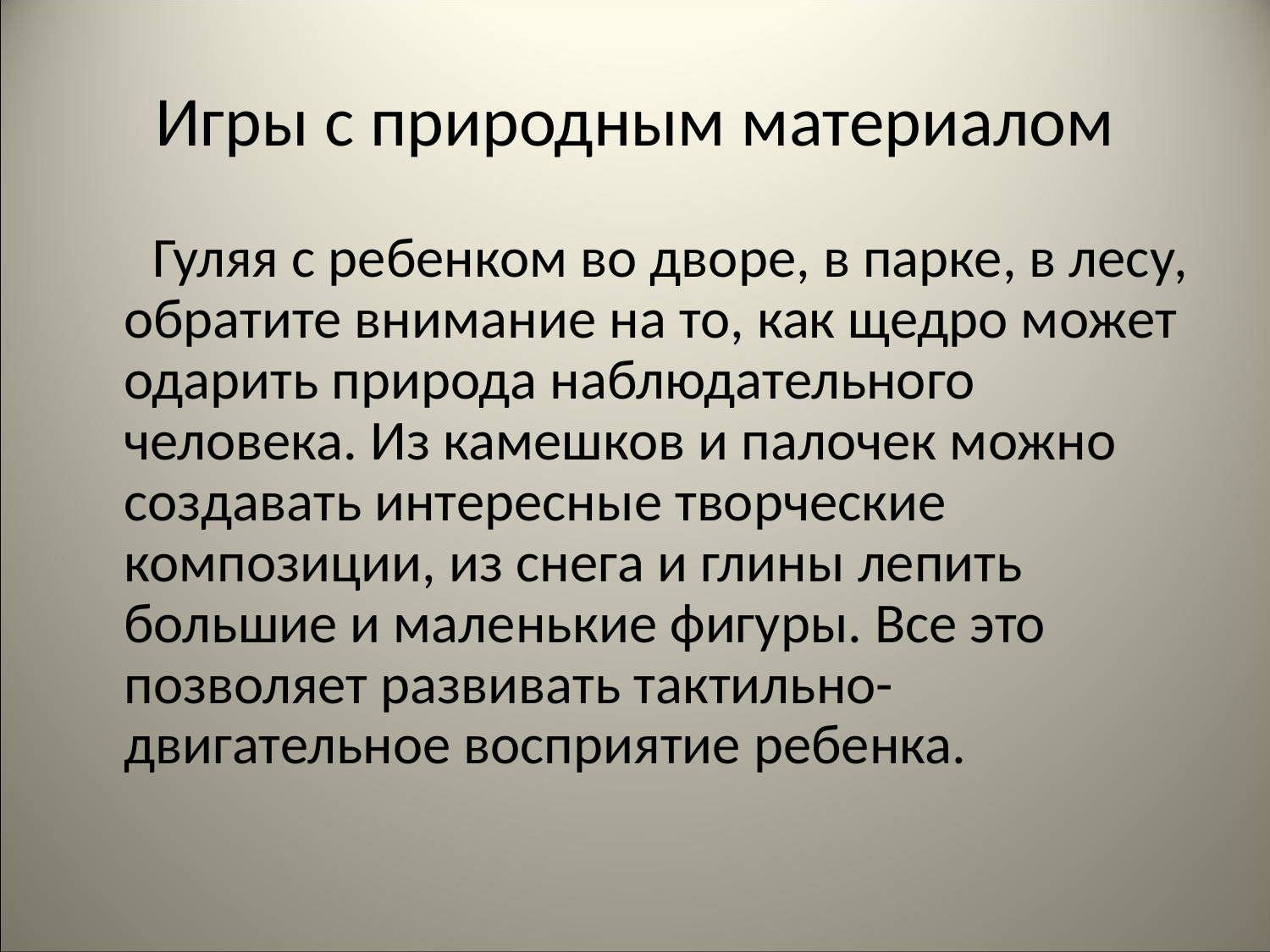

# Игры с природным материалом
      Гуляя с ребенком во дворе, в парке, в лесу, обратите внимание на то, как щедро может одарить природа наблюдательного человека. Из камешков и палочек можно создавать интересные творческие композиции, из снега и глины лепить большие и маленькие фигуры. Все это позволяет развивать тактильно-двигательное восприятие ребенка.